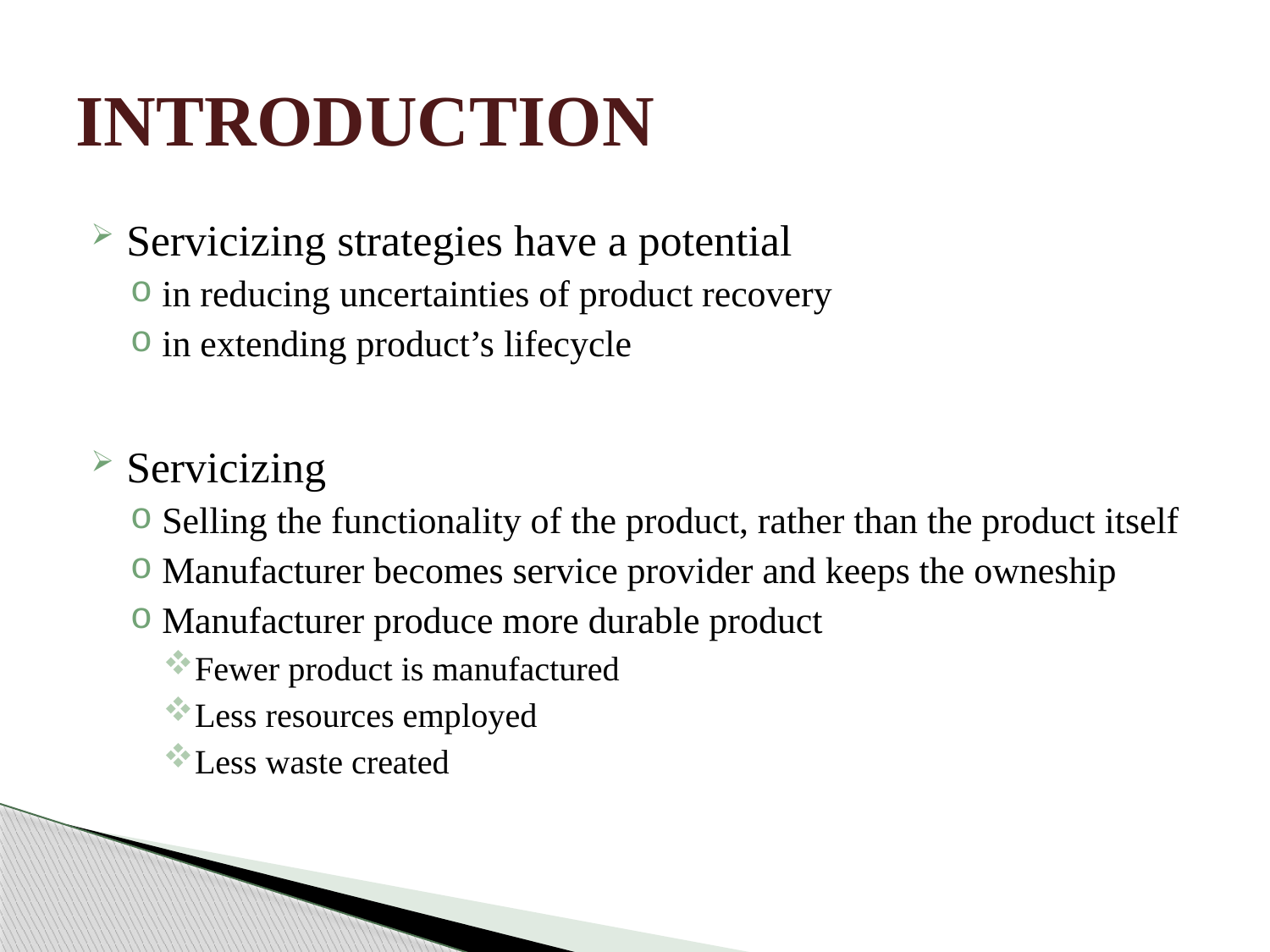

# INTRODUCTION
Servicizing strategies have a potential
in reducing uncertainties of product recovery
in extending product’s lifecycle

Servicizing
Selling the functionality of the product, rather than the product itself
Manufacturer becomes service provider and keeps the owneship
Manufacturer produce more durable product
Fewer product is manufactured
Less resources employed
Less waste created